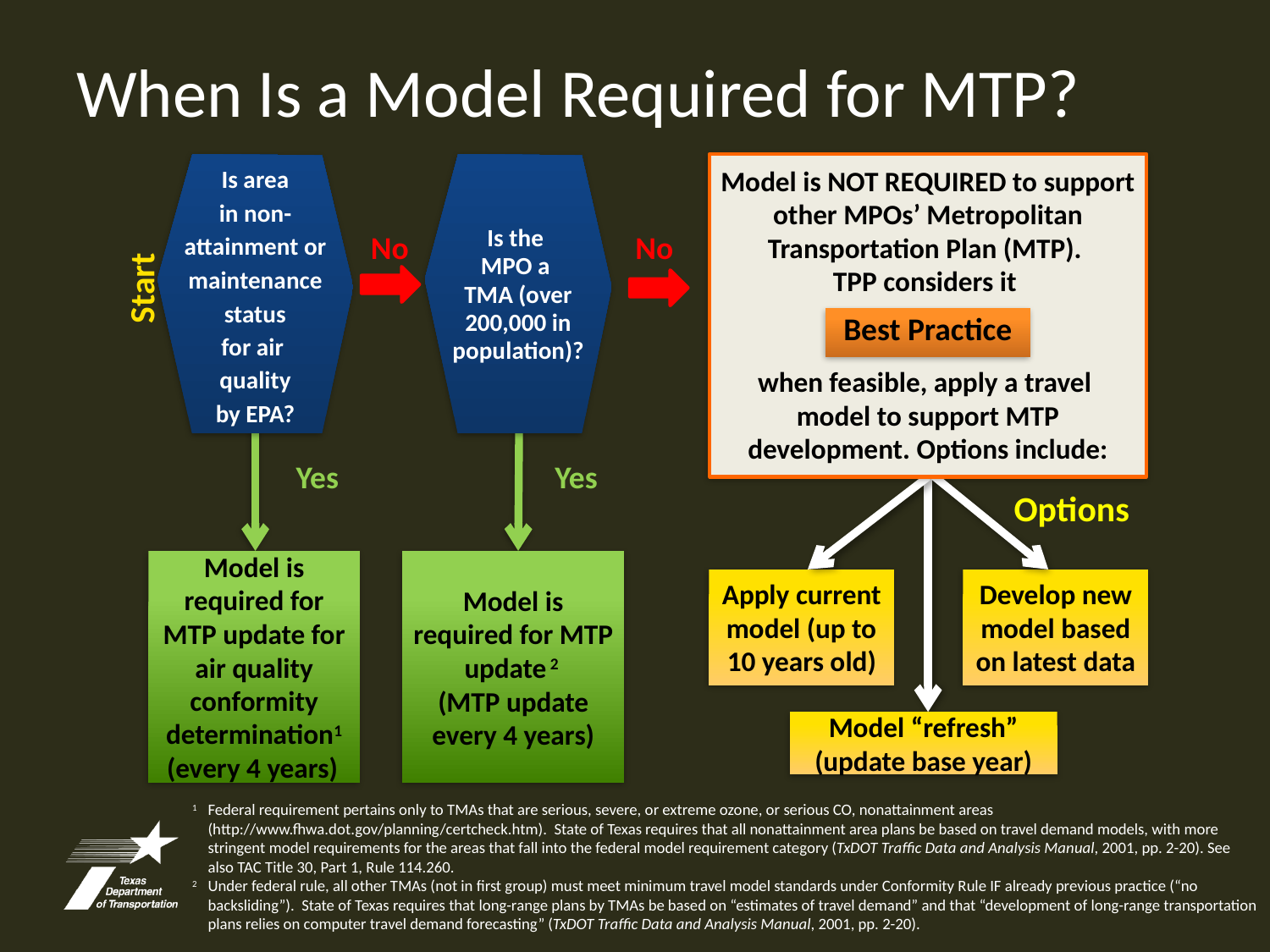

# When Is a Model Required for MTP?
Model is NOT REQUIRED to support other MPOs’ Metropolitan Transportation Plan (MTP).
TPP considers it
when feasible, apply a travel
model to support MTP development. Options include:
Is area
in non-attainment or maintenance status
for air
quality
by EPA?
Is the
MPO a
TMA (over 200,000 in population)?

No
No
Start

Best Practice
Yes
Yes
Options
Model is required for MTP update for air quality conformity determination1 (every 4 years)
Model is required for MTP update 2
(MTP update every 4 years)
Apply current model (up to 10 years old)
Develop new model based on latest data
Model “refresh” (update base year)
1	Federal requirement pertains only to TMAs that are serious, severe, or extreme ozone, or serious CO, nonattainment areas (http://www.fhwa.dot.gov/planning/certcheck.htm).  State of Texas requires that all nonattainment area plans be based on travel demand models, with more stringent model requirements for the areas that fall into the federal model requirement category (TxDOT Traffic Data and Analysis Manual, 2001, pp. 2-20). See also TAC Title 30, Part 1, Rule 114.260.
2 	Under federal rule, all other TMAs (not in first group) must meet minimum travel model standards under Conformity Rule IF already previous practice (“no backsliding”).  State of Texas requires that long-range plans by TMAs be based on “estimates of travel demand” and that “development of long-range transportation plans relies on computer travel demand forecasting” (TxDOT Traffic Data and Analysis Manual, 2001, pp. 2-20).